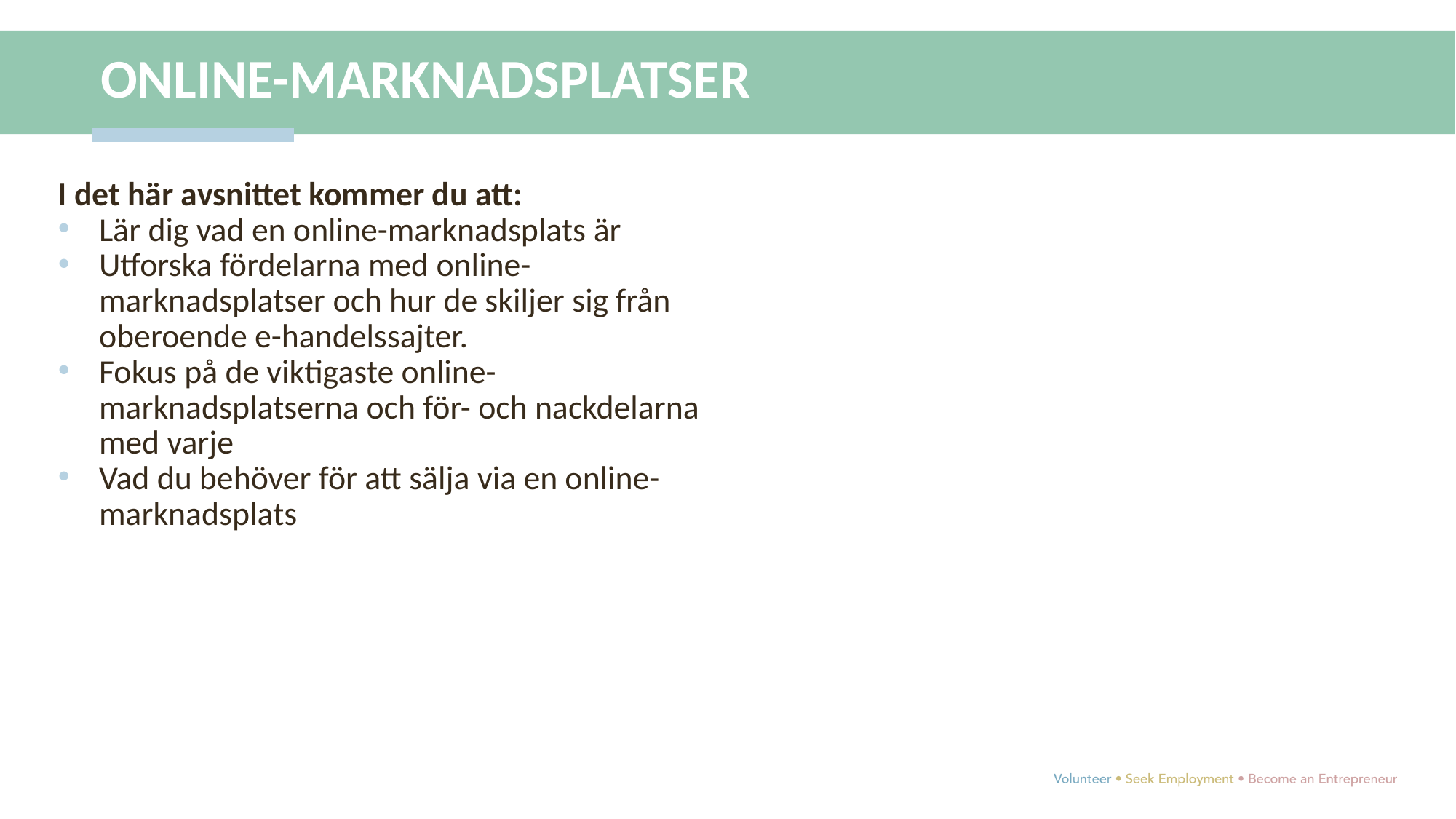

ONLINE-MARKNADSPLATSER
I det här avsnittet kommer du att:
Lär dig vad en online-marknadsplats är
Utforska fördelarna med online-marknadsplatser och hur de skiljer sig från oberoende e-handelssajter.
Fokus på de viktigaste online-marknadsplatserna och för- och nackdelarna med varje
Vad du behöver för att sälja via en online-marknadsplats